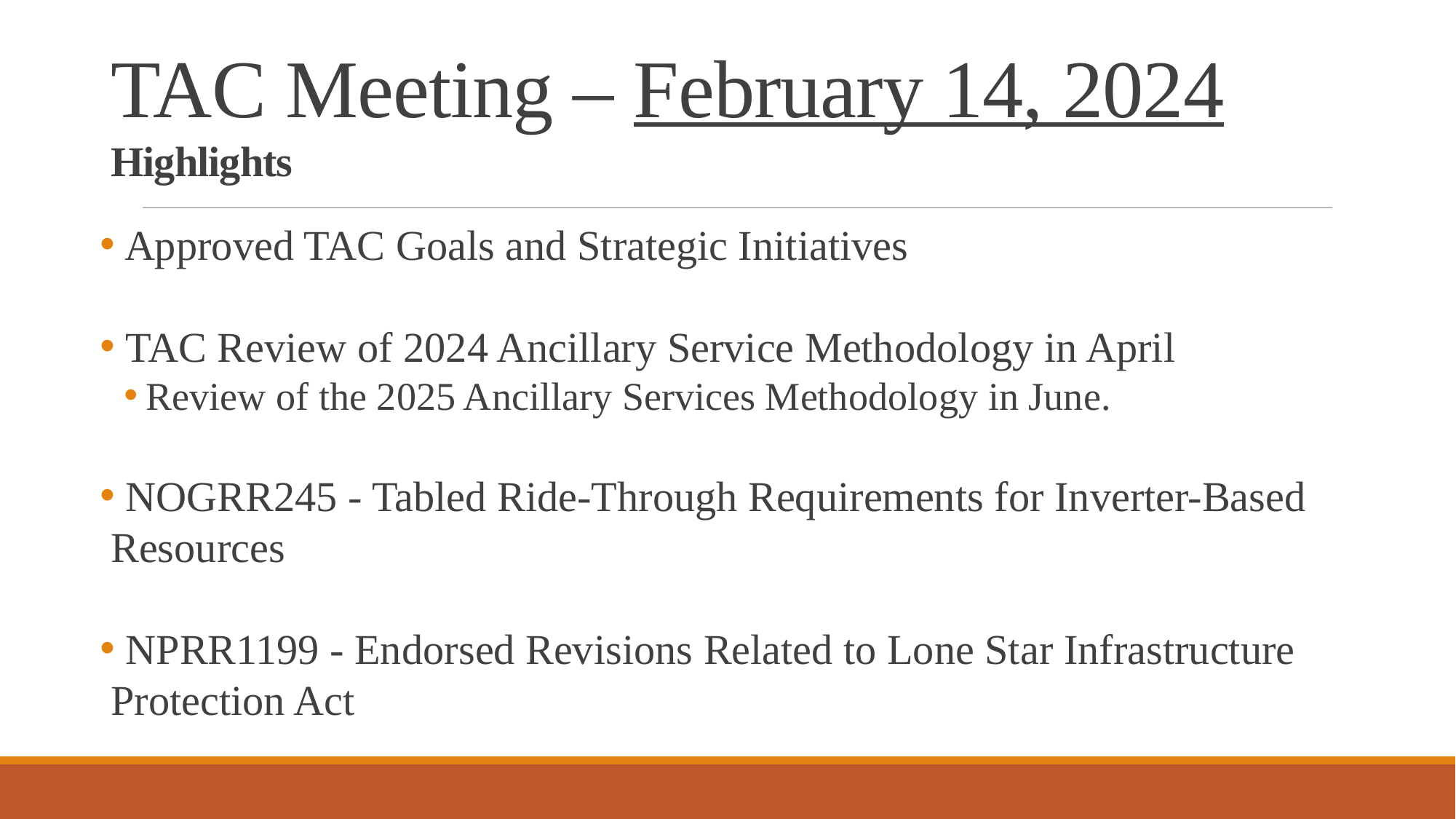

# TAC Meeting – February 14, 2024 Highlights
 Approved TAC Goals and Strategic Initiatives

 TAC Review of 2024 Ancillary Service Methodology in April
Review of the 2025 Ancillary Services Methodology in June.

 NOGRR245 - Tabled Ride-Through Requirements for Inverter-Based Resources

 NPRR1199 - Endorsed Revisions Related to Lone Star Infrastructure Protection Act